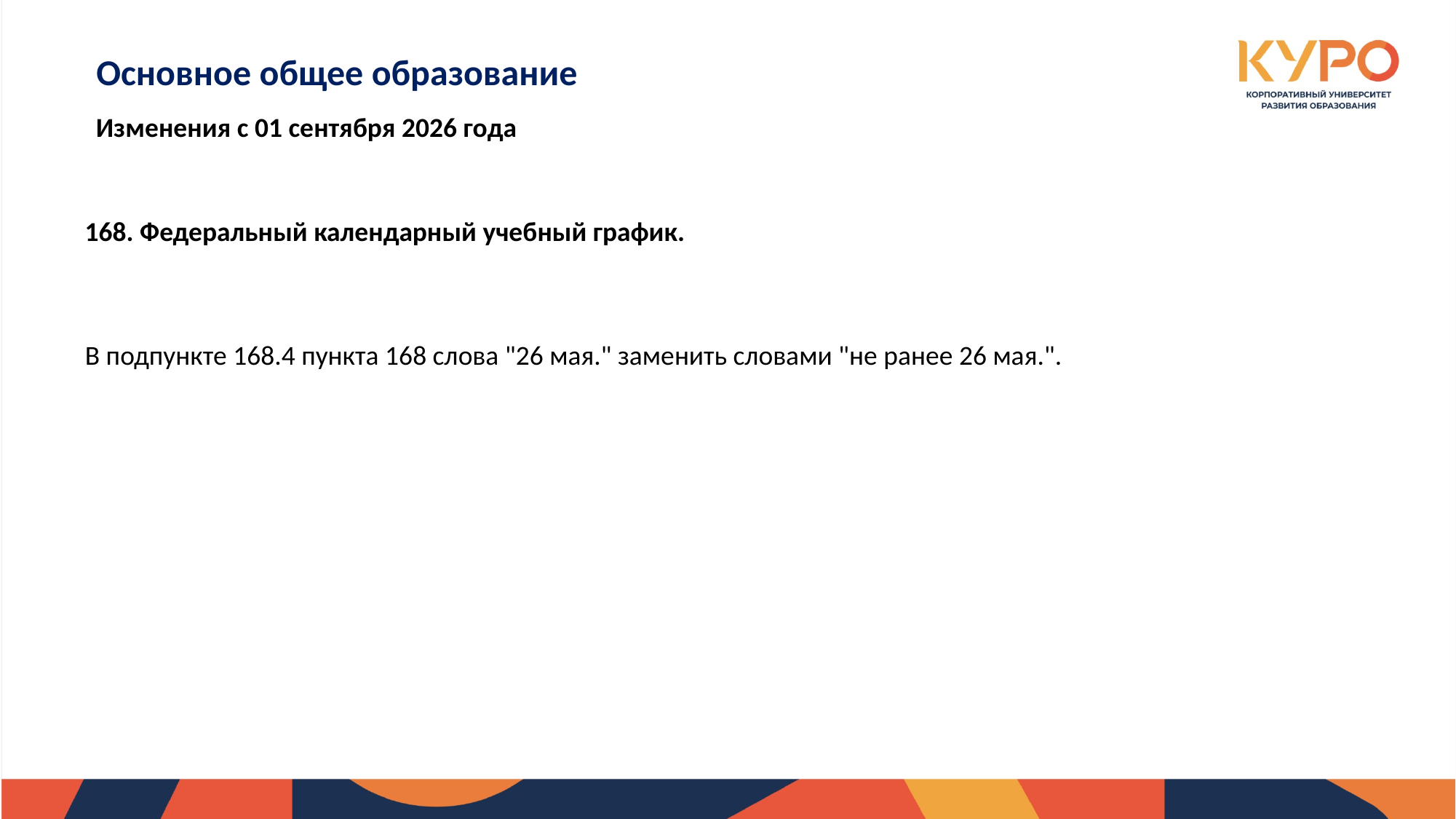

Основное общее образование
Изменения с 01 сентября 2026 года
168. Федеральный календарный учебный график.
В подпункте 168.4 пункта 168 слова "26 мая." заменить словами "не ранее 26 мая.".